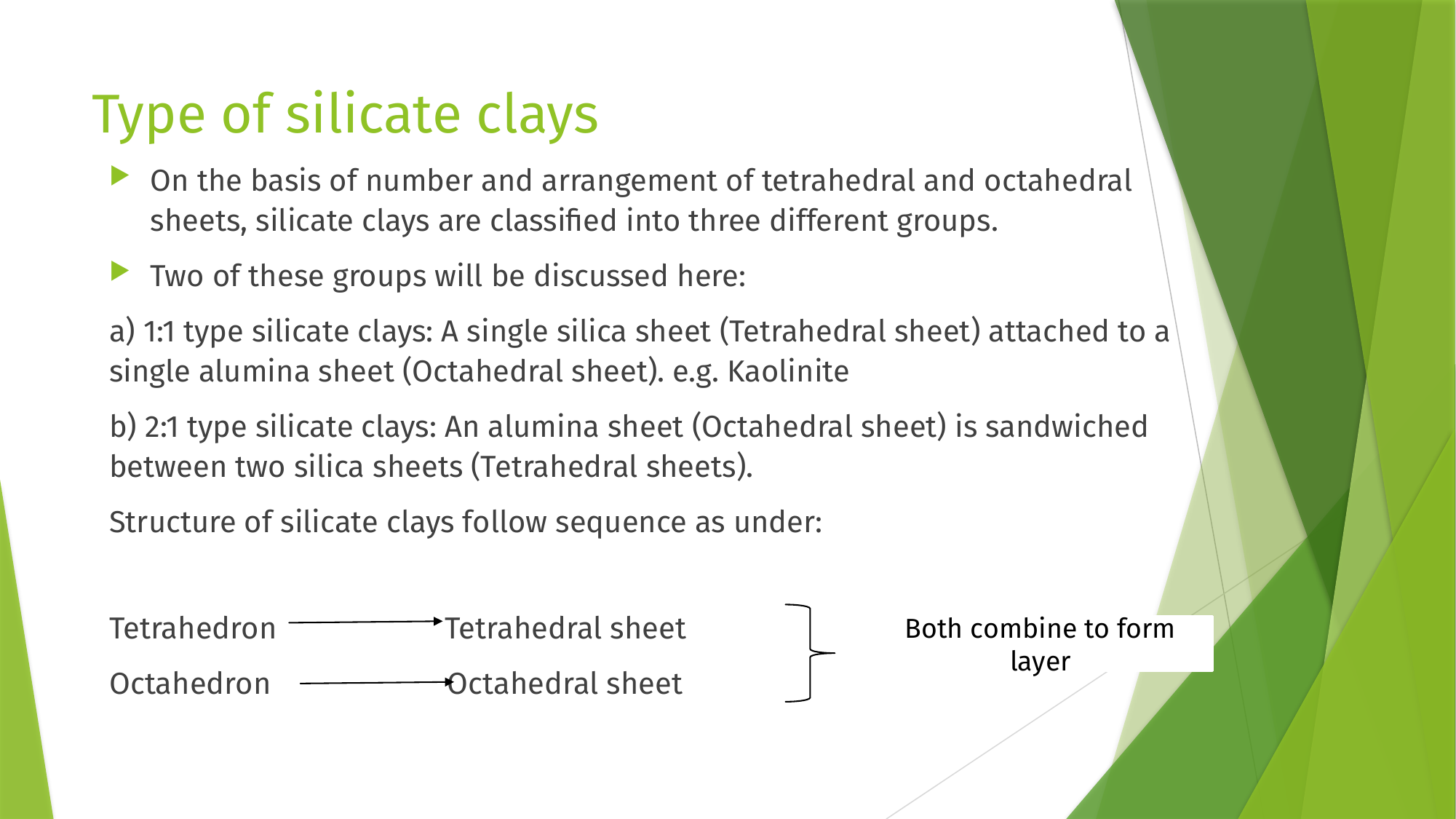

# Type of silicate clays
On the basis of number and arrangement of tetrahedral and octahedral sheets, silicate clays are classified into three different groups.
Two of these groups will be discussed here:
a) 1:1 type silicate clays: A single silica sheet (Tetrahedral sheet) attached to a single alumina sheet (Octahedral sheet). e.g. Kaolinite
b) 2:1 type silicate clays: An alumina sheet (Octahedral sheet) is sandwiched between two silica sheets (Tetrahedral sheets).
Structure of silicate clays follow sequence as under:

Tetrahedron                     Tetrahedral sheet
Octahedron                      Octahedral sheet

Both combine to form layer